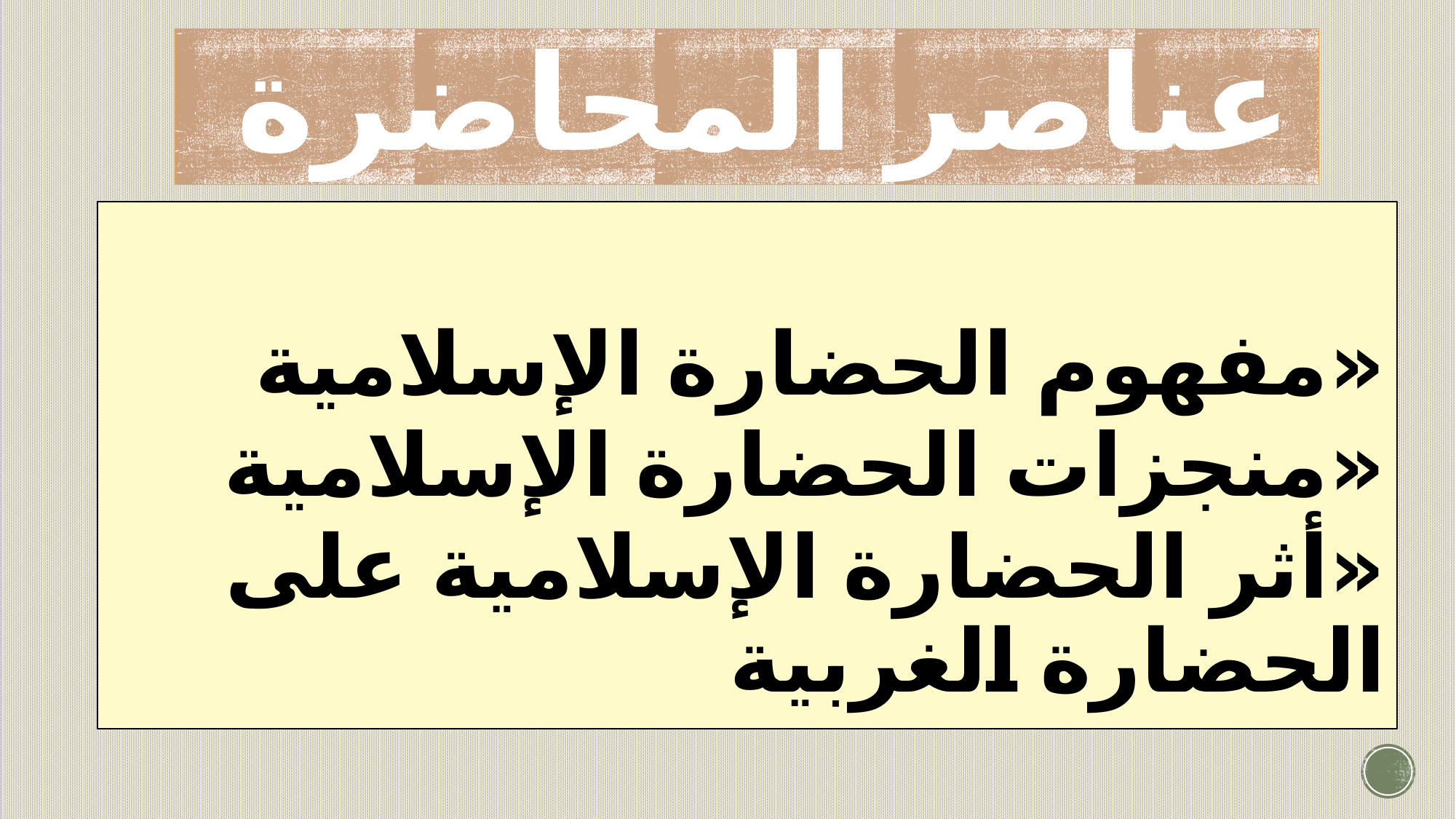

# عناصر المحاضرة

«مفهوم الحضارة الإسلامية
«منجزات الحضارة الإسلامية
«أثر الحضارة الإسلامية على الحضارة الغربية